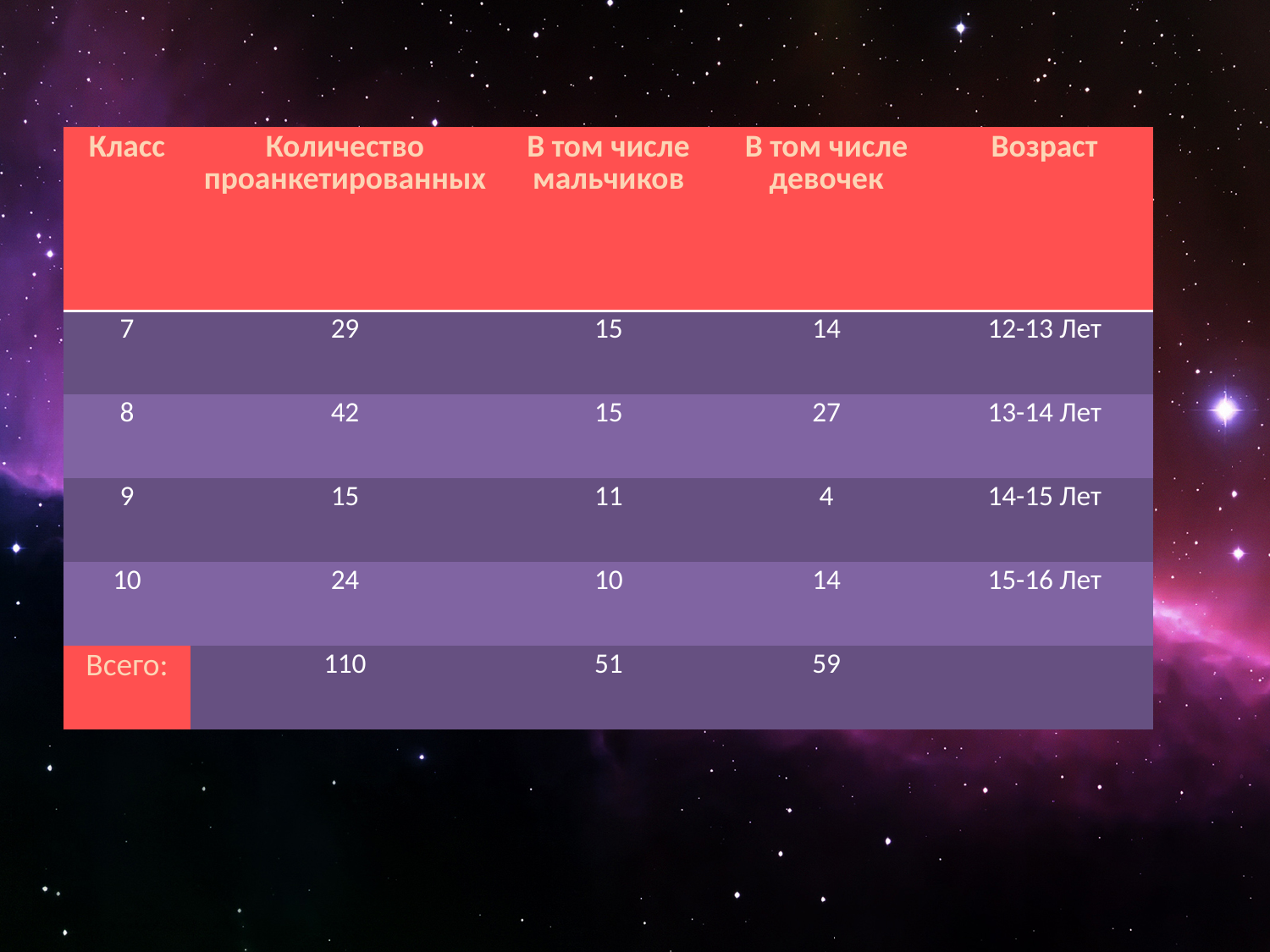

| Класс | Количество проанкетированных | В том числе мальчиков | В том числе девочек | Возраст |
| --- | --- | --- | --- | --- |
| 7 | 29 | 15 | 14 | 12-13 Лет |
| 8 | 42 | 15 | 27 | 13-14 Лет |
| 9 | 15 | 11 | 4 | 14-15 Лет |
| 10 | 24 | 10 | 14 | 15-16 Лет |
| Всего: | 110 | 51 | 59 |  |